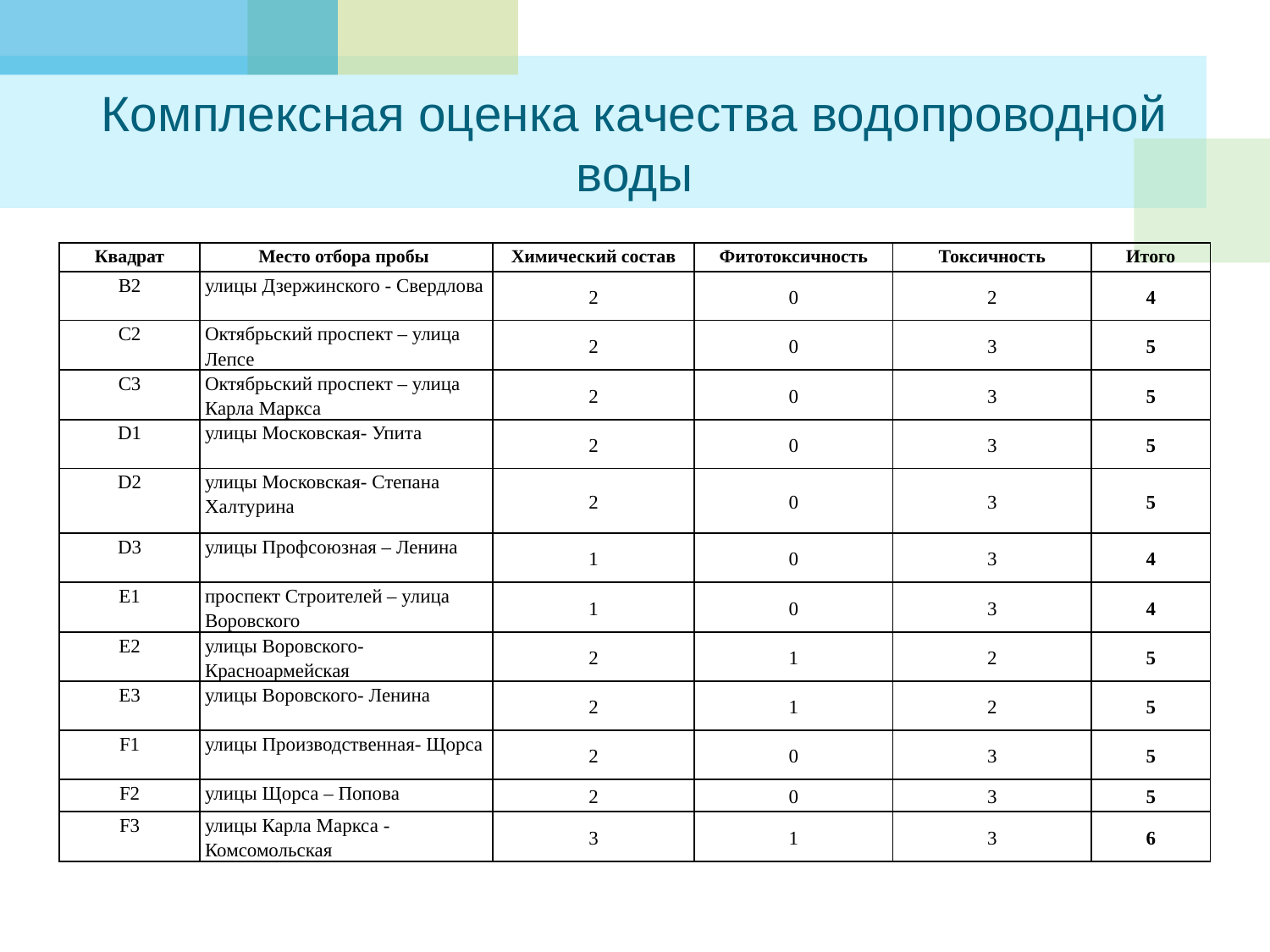

# Комплексная оценка качества водопроводной воды
| Квадрат | Место отбора пробы | Химический состав | Фитотоксичность | Токсичность | Итого |
| --- | --- | --- | --- | --- | --- |
| В2 | улицы Дзержинского - Свердлова | 2 | 0 | 2 | 4 |
| С2 | Октябрьский проспект – улица Лепсе | 2 | 0 | 3 | 5 |
| С3 | Октябрьский проспект – улица Карла Маркса | 2 | 0 | 3 | 5 |
| D1 | улицы Московская- Упита | 2 | 0 | 3 | 5 |
| D2 | улицы Московская- Степана Халтурина | 2 | 0 | 3 | 5 |
| D3 | улицы Профсоюзная – Ленина | 1 | 0 | 3 | 4 |
| E1 | проспект Строителей – улица Воровского | 1 | 0 | 3 | 4 |
| E2 | улицы Воровского- Красноармейская | 2 | 1 | 2 | 5 |
| E3 | улицы Воровского- Ленина | 2 | 1 | 2 | 5 |
| F1 | улицы Производственная- Щорса | 2 | 0 | 3 | 5 |
| F2 | улицы Щорса – Попова | 2 | 0 | 3 | 5 |
| F3 | улицы Карла Маркса - Комсомольская | 3 | 1 | 3 | 6 |